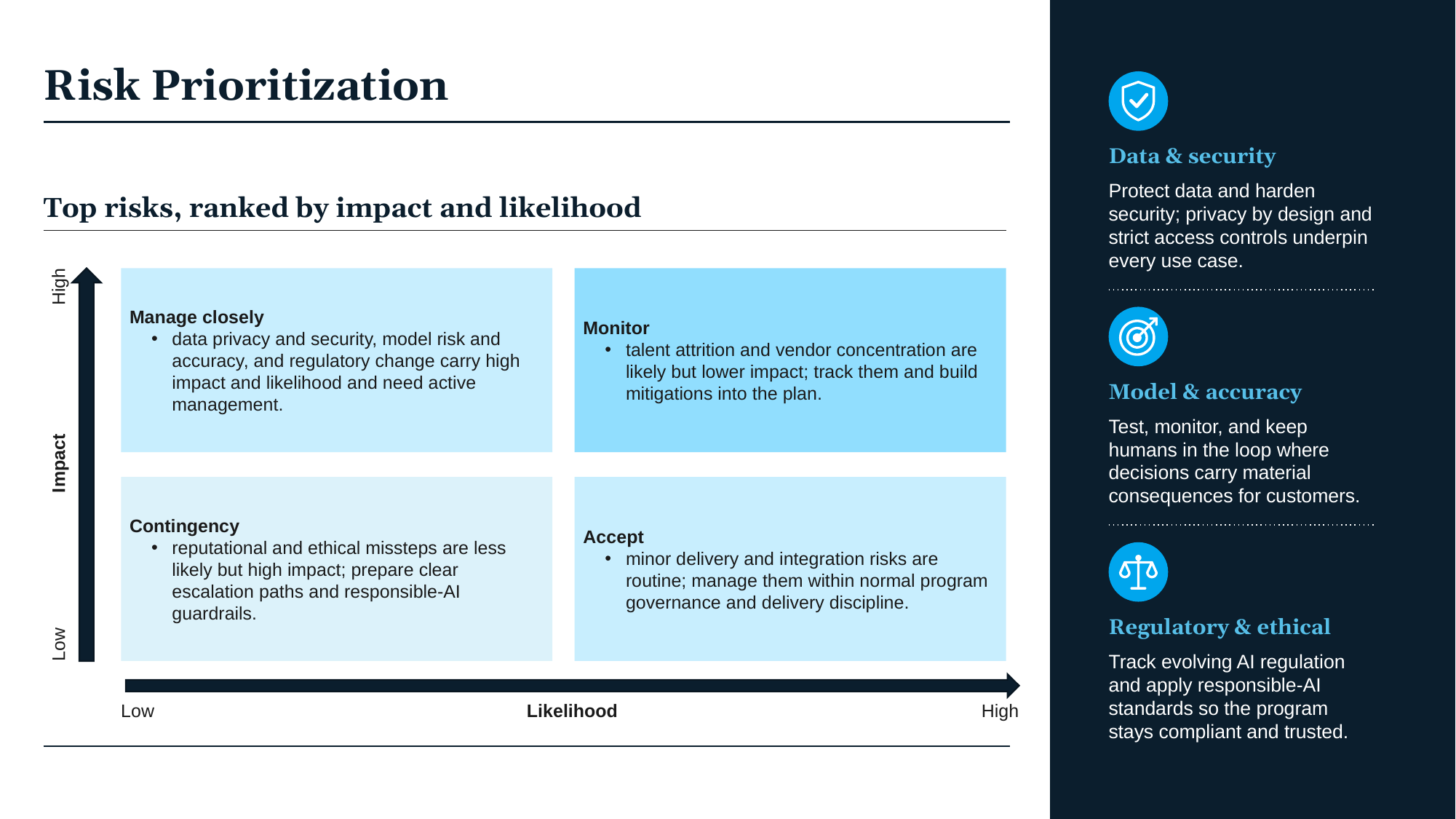

# Risk Prioritization

Data & security
Protect data and harden security; privacy by design and strict access controls underpin every use case.
Top risks, ranked by impact and likelihood
Manage closely
data privacy and security, model risk and accuracy, and regulatory change carry high impact and likelihood and need active management.
Monitor
talent attrition and vendor concentration are likely but lower impact; track them and build mitigations into the plan.

Model & accuracy
Test, monitor, and keep humans in the loop where decisions carry material consequences for customers.

Low
High
Impact
Contingency
reputational and ethical missteps are less likely but high impact; prepare clear escalation paths and responsible-AI guardrails.
Accept
minor delivery and integration risks are routine; manage them within normal program governance and delivery discipline.

Regulatory & ethical
Track evolving AI regulation and apply responsible-AI standards so the program stays compliant and trusted.

Low
Likelihood
High